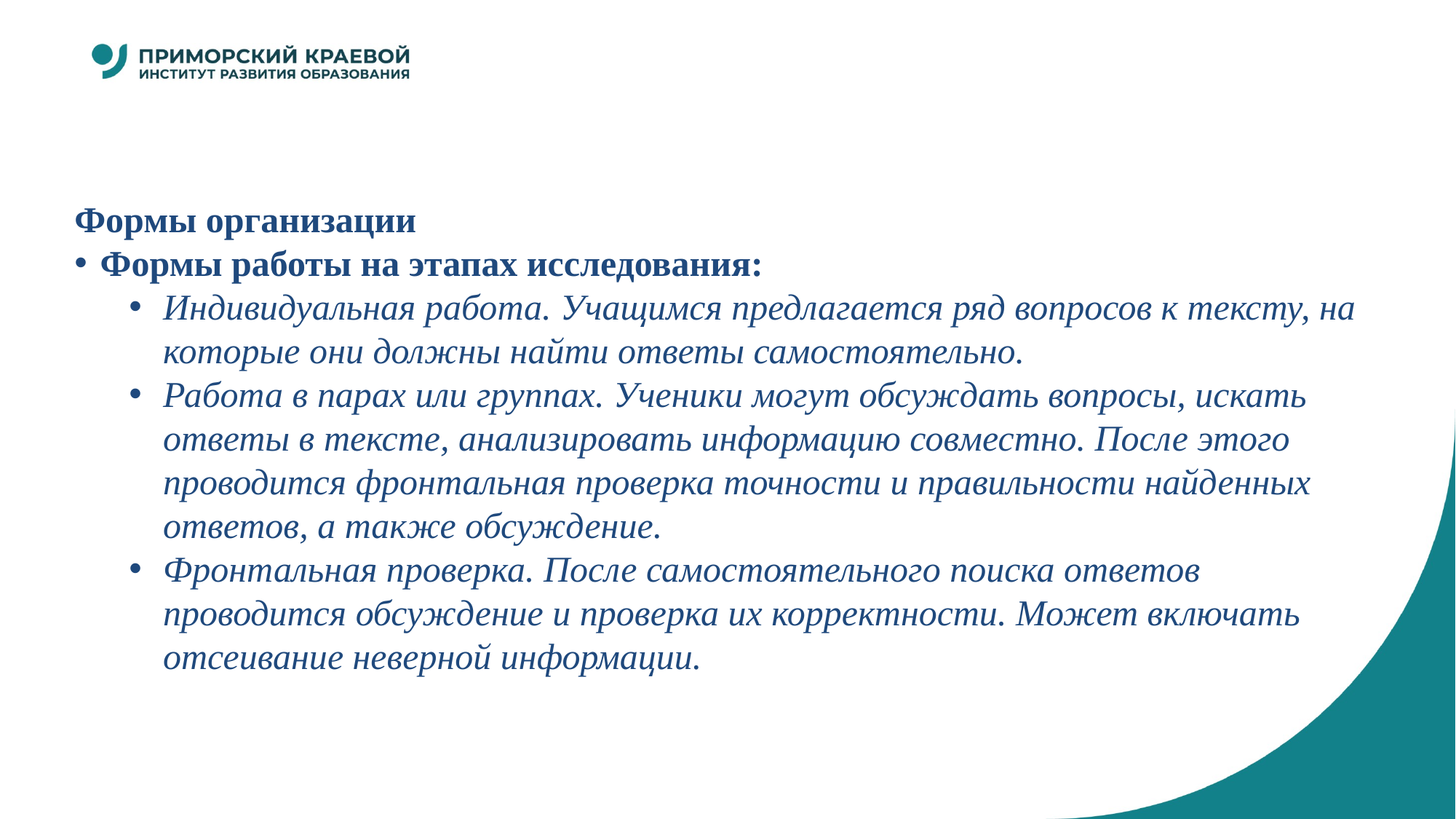

#
Формы организации
Формы работы на этапах исследования:
Индивидуальная работа. Учащимся предлагается ряд вопросов к тексту, на которые они должны найти ответы самостоятельно.
Работа в парах или группах. Ученики могут обсуждать вопросы, искать ответы в тексте, анализировать информацию совместно. После этого проводится фронтальная проверка точности и правильности найденных ответов, а также обсуждение.
Фронтальная проверка. После самостоятельного поиска ответов проводится обсуждение и проверка их корректности. Может включать отсеивание неверной информации.